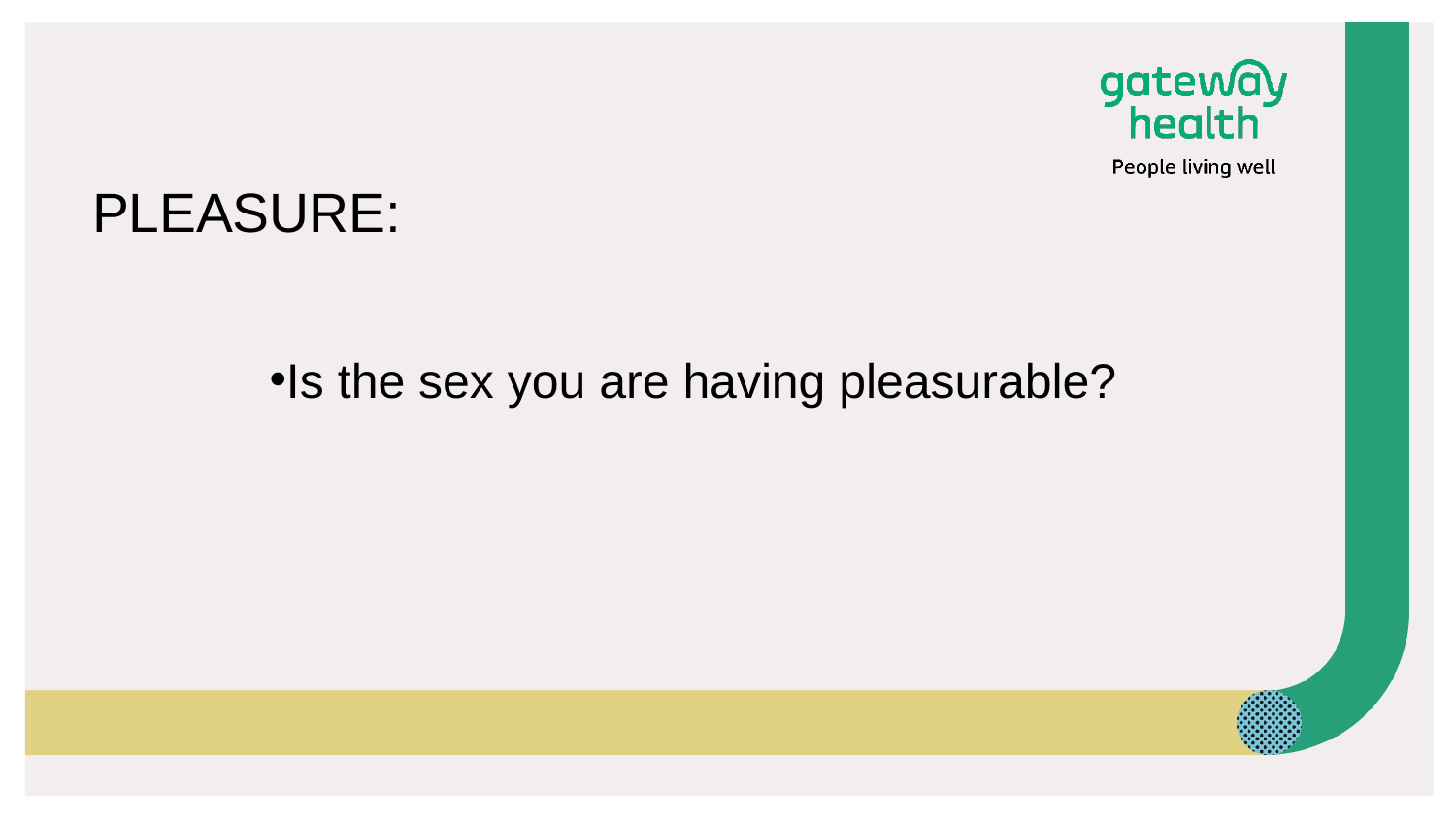

# PLEASURE:
Is the sex you are having pleasurable?